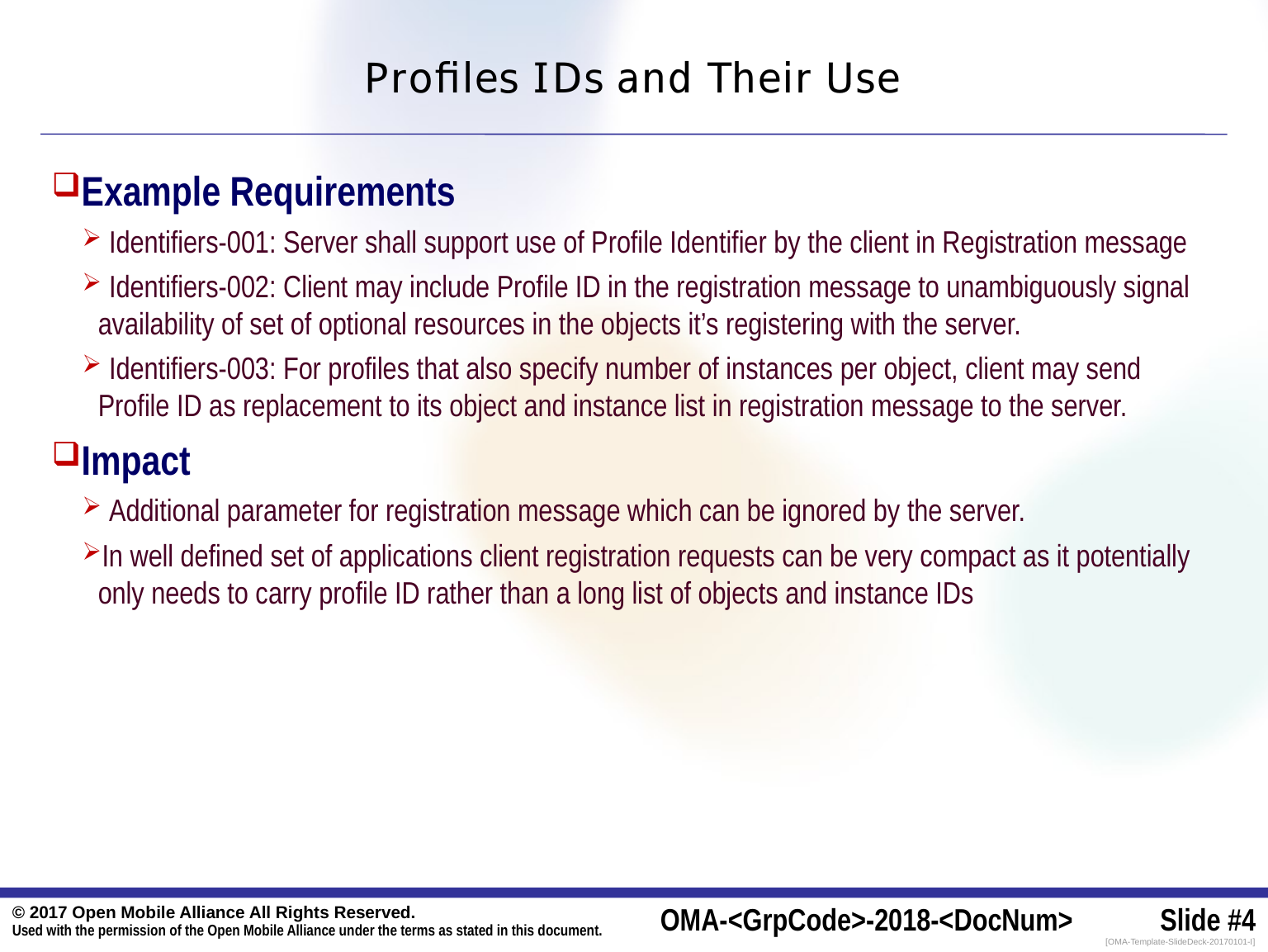

# Profiles IDs and Their Use
Example Requirements
 Identifiers-001: Server shall support use of Profile Identifier by the client in Registration message
 Identifiers-002: Client may include Profile ID in the registration message to unambiguously signal availability of set of optional resources in the objects it’s registering with the server.
 Identifiers-003: For profiles that also specify number of instances per object, client may send Profile ID as replacement to its object and instance list in registration message to the server.
Impact
 Additional parameter for registration message which can be ignored by the server.
In well defined set of applications client registration requests can be very compact as it potentially only needs to carry profile ID rather than a long list of objects and instance IDs